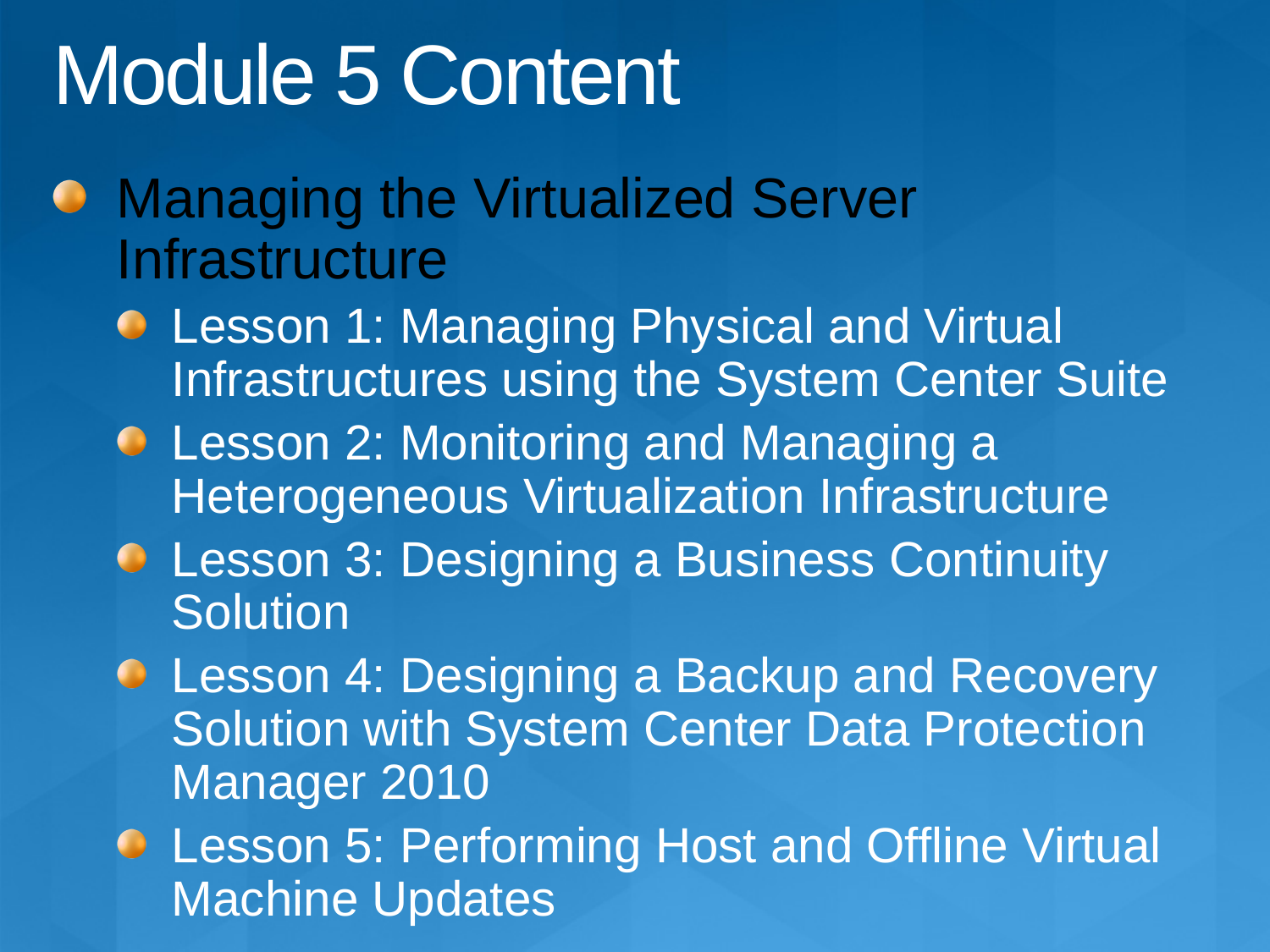

# Module 5 Content
Managing the Virtualized Server Infrastructure
Lesson 1: Managing Physical and Virtual Infrastructures using the System Center Suite
Lesson 2: Monitoring and Managing a Heterogeneous Virtualization Infrastructure
Lesson 3: Designing a Business Continuity Solution
Lesson 4: Designing a Backup and Recovery Solution with System Center Data Protection Manager 2010
Lesson 5: Performing Host and Offline Virtual Machine Updates